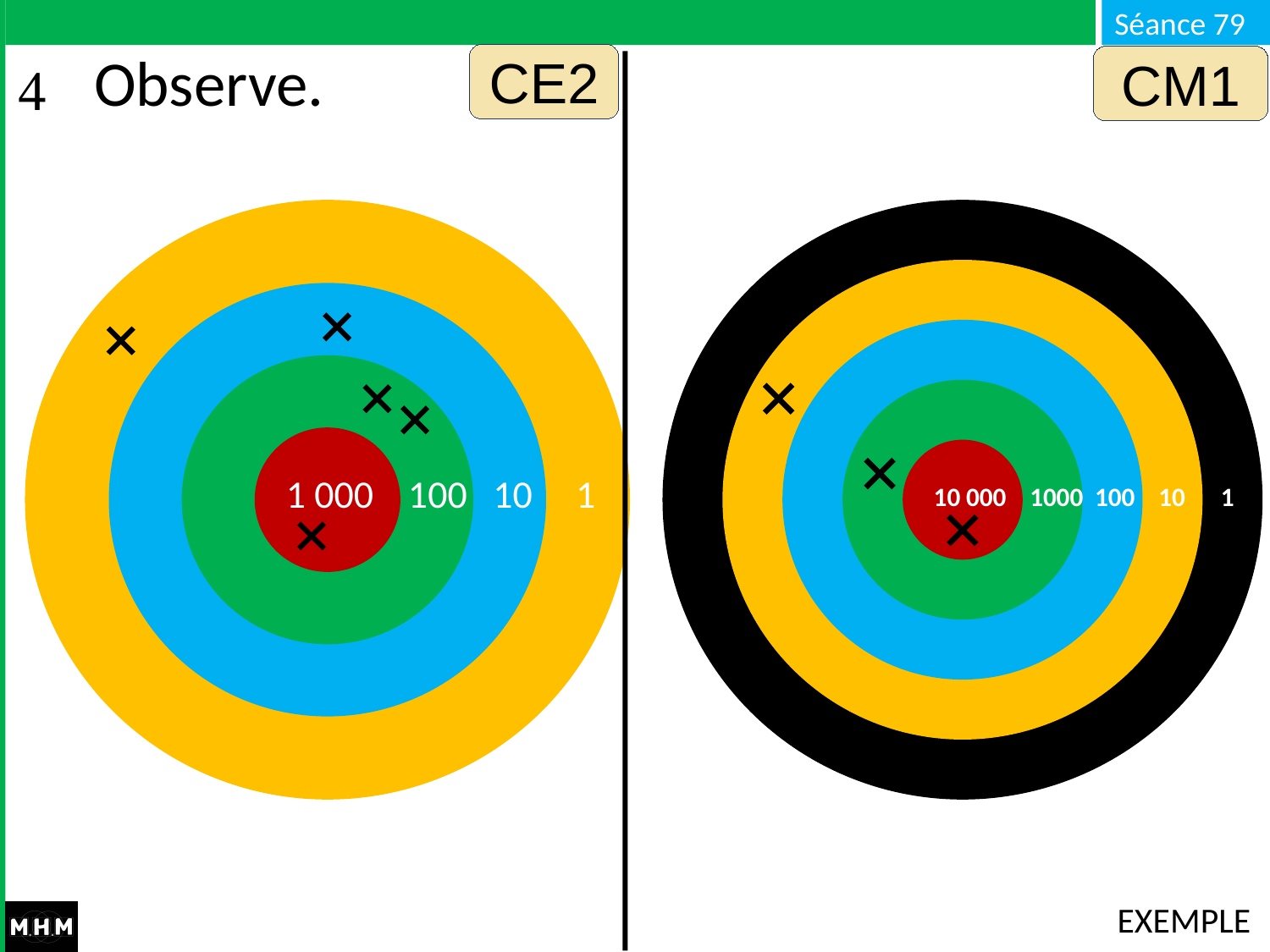

CE2
CM1
# Observe.

10 000    1000    100      10

1 000    100   10     1
10 000    1000  100    10      1

EXEMPLE